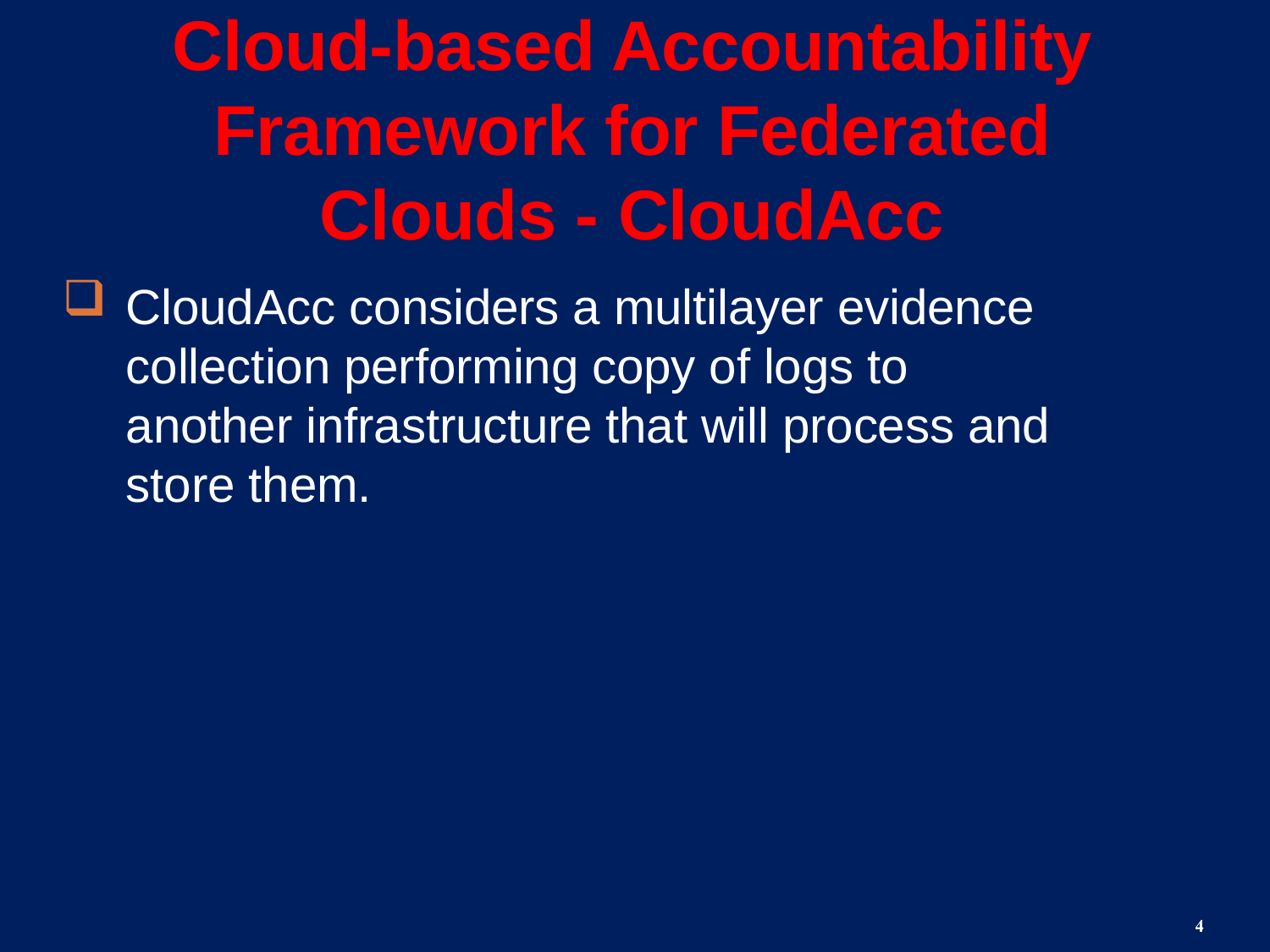

Cloud-based Accountability Framework for Federated Clouds - CloudAcc
CloudAcc considers a multilayer evidence collection performing copy of logs to another infrastructure that will process and store them.